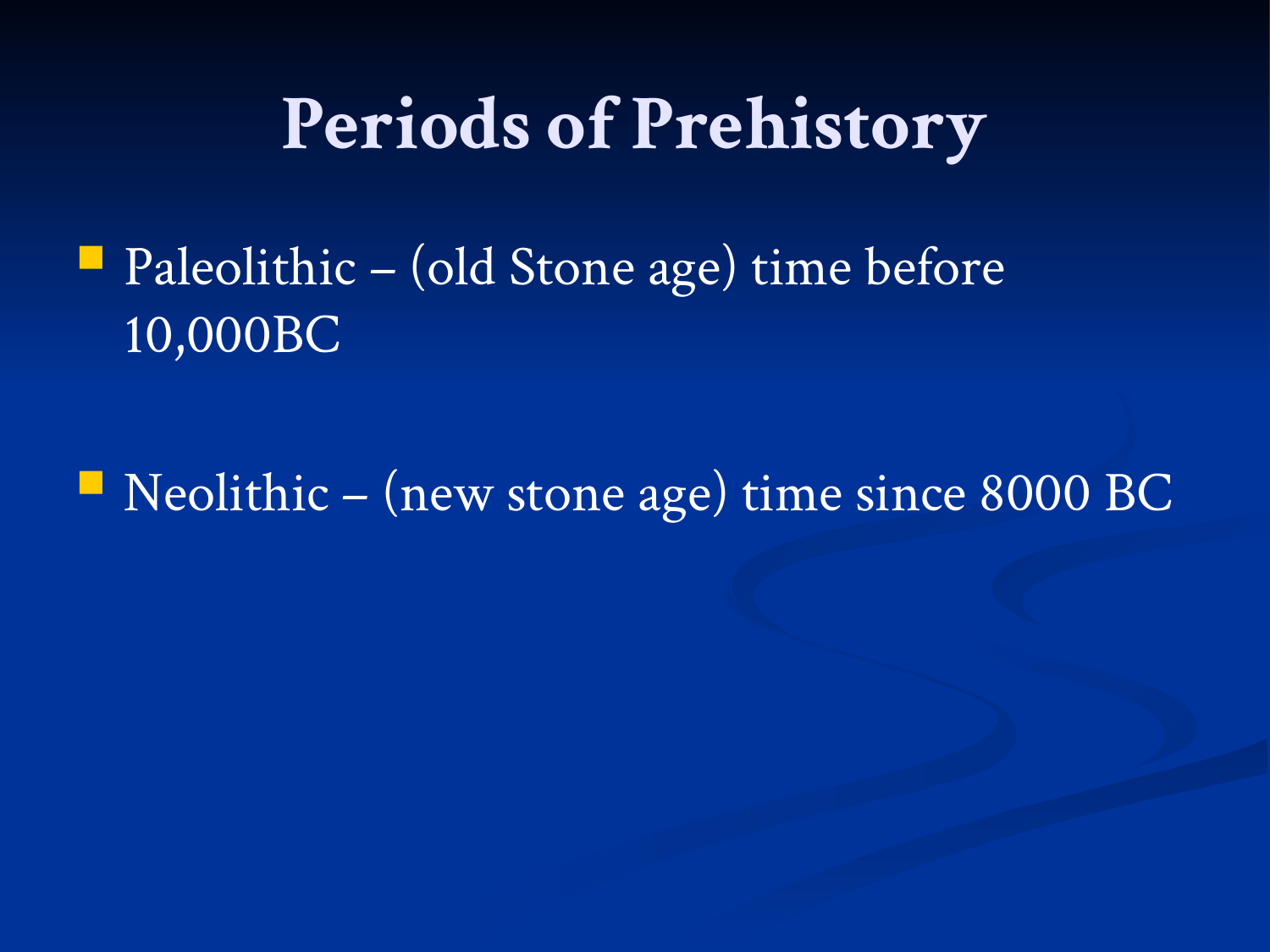

# Periods of Prehistory
Paleolithic – (old Stone age) time before 10,000BC

Neolithic – (new stone age) time since 8000 BC